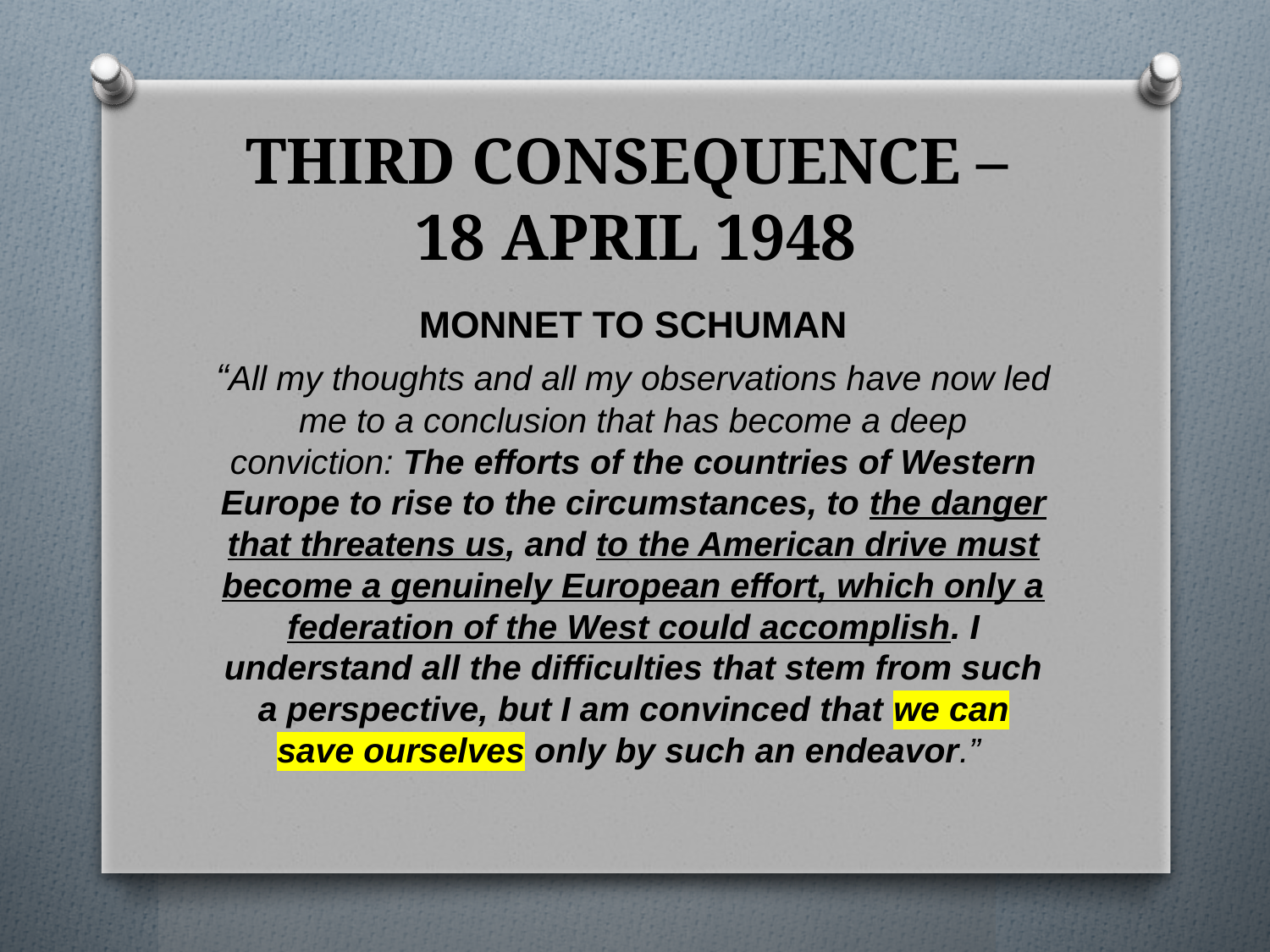

# THIRD CONSEQUENCE – 18 APRIL 1948
MONNET TO SCHUMAN
“All my thoughts and all my observations have now led me to a conclusion that has become a deep conviction: The efforts of the countries of Western Europe to rise to the circumstances, to the danger that threatens us, and to the American drive must become a genuinely European effort, which only a federation of the West could accomplish. I understand all the difficulties that stem from such a perspective, but I am convinced that we can save ourselves only by such an endeavor.”